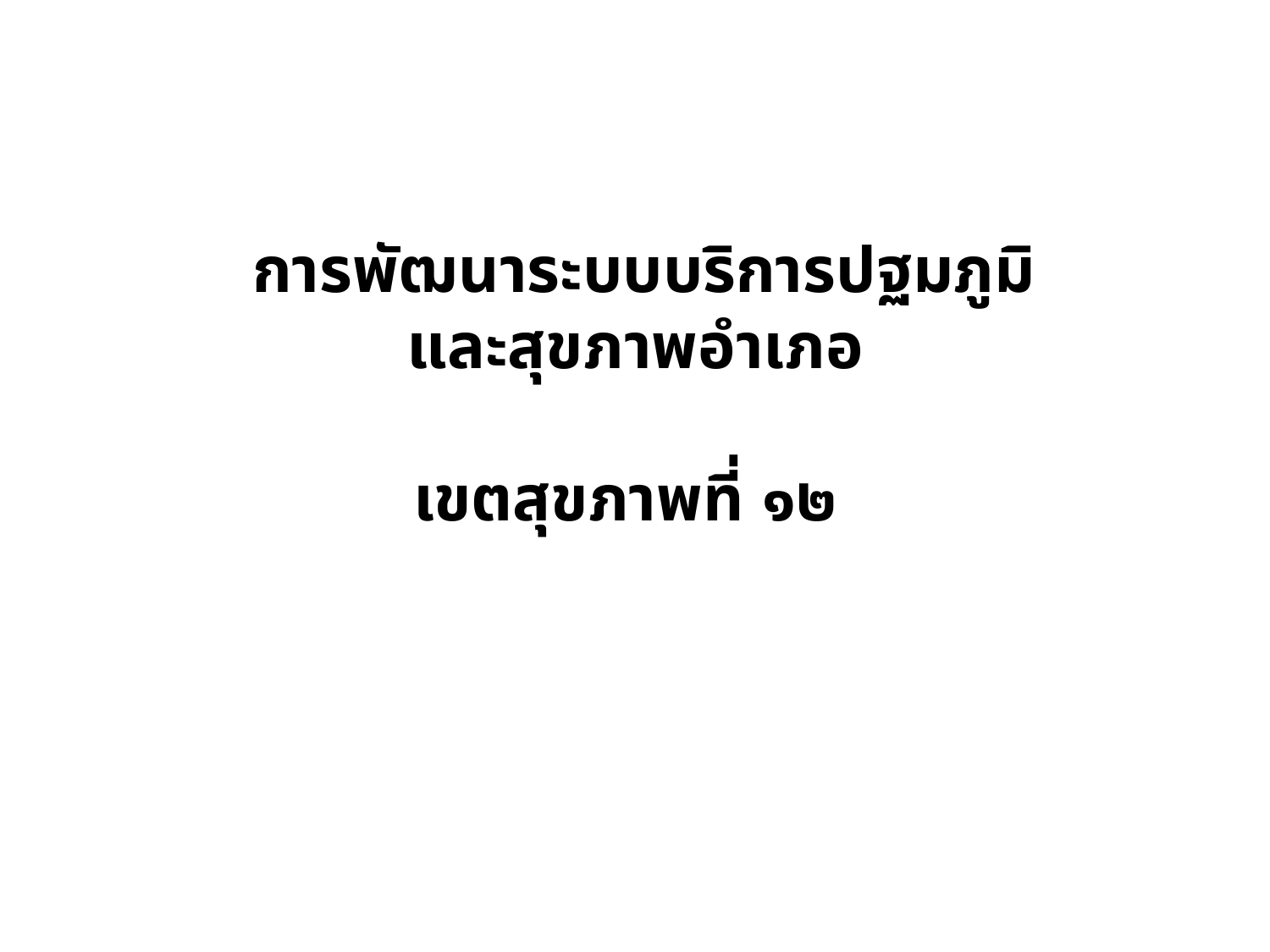

# การพัฒนาระบบบริการปฐมภูมิ และสุขภาพอำเภอ เขตสุขภาพที่ ๑๒